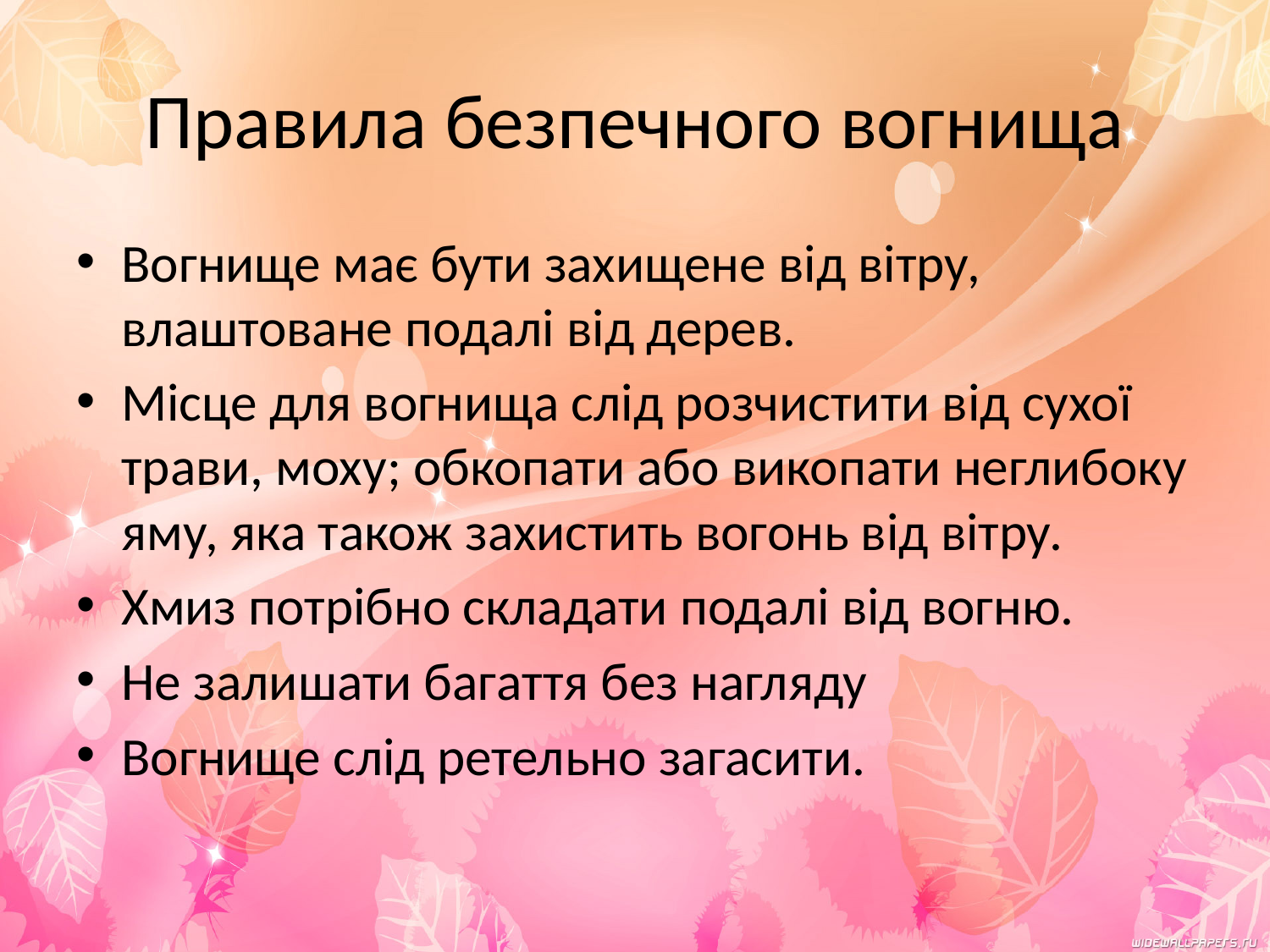

# Правила безпечного вогнища
Вогнище має бути захищене від вітру, влаштоване подалі від дерев.
Місце для вогнища слід розчистити від сухої трави, моху; обкопати або викопати неглибоку яму, яка також захистить вогонь від вітру.
Хмиз потрібно складати подалі від вогню.
Не залишати багаття без нагляду
Вогнище слід ретельно загасити.